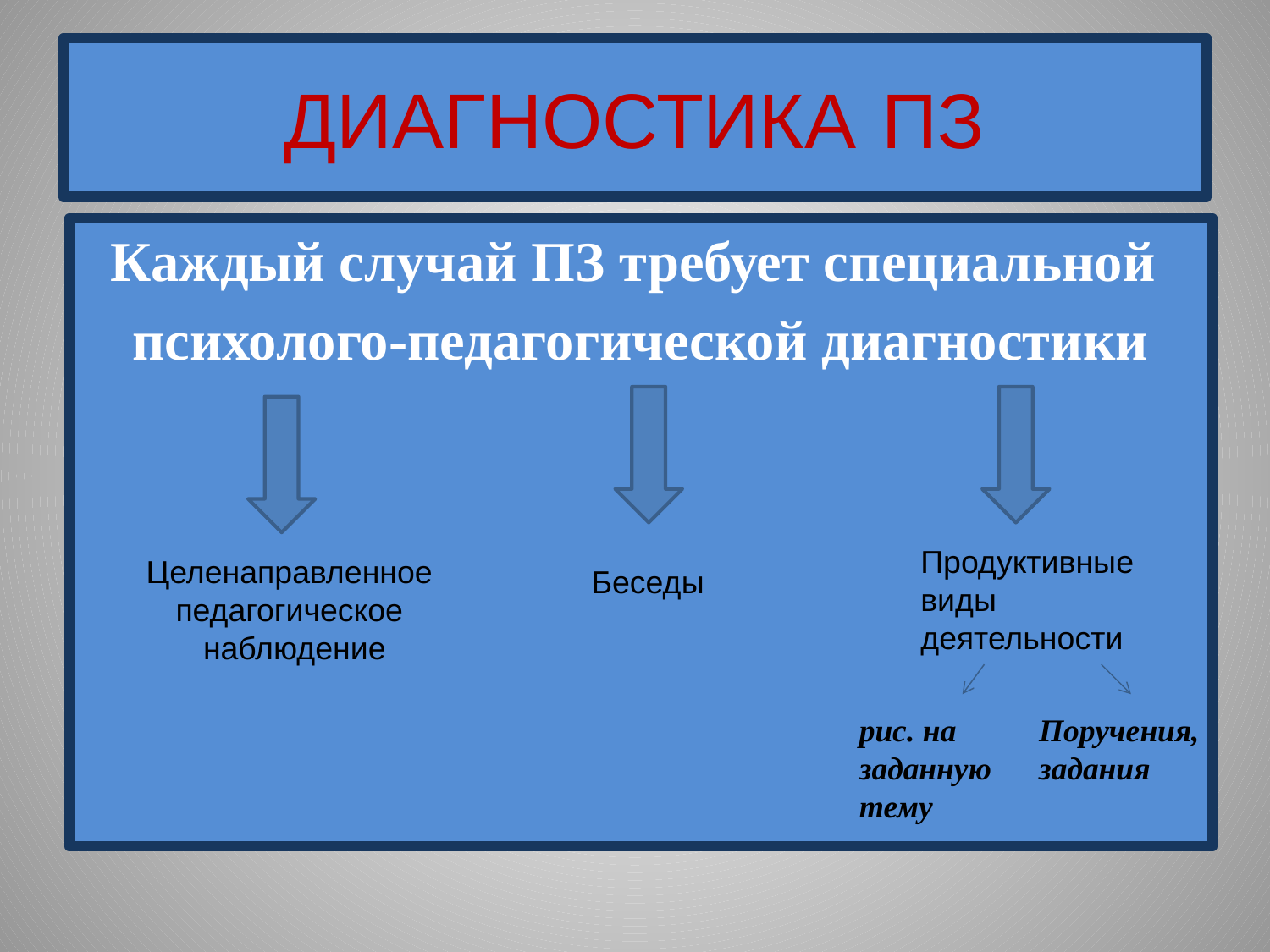

# ДИАГНОСТИКА ПЗ
Каждый случай ПЗ требует специальной
психолого-педагогической диагностики

Продуктивные
виды
деятельности
Целенаправленное
педагогическое
наблюдение
Беседы
рис. на
заданную
тему
Поручения,
задания